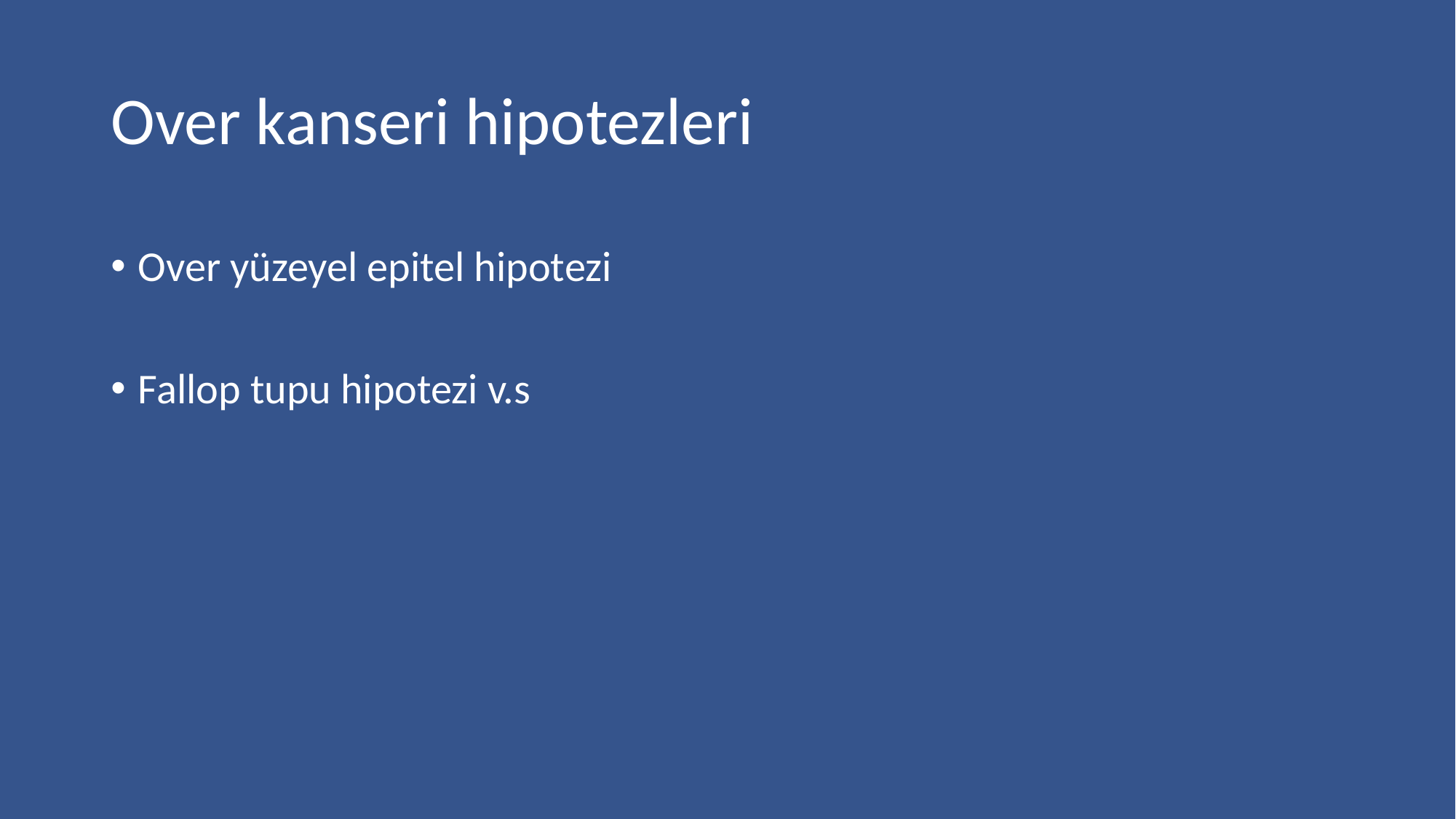

# Over kanseri hipotezleri
Over yüzeyel epitel hipotezi

Fallop tupu hipotezi v.s